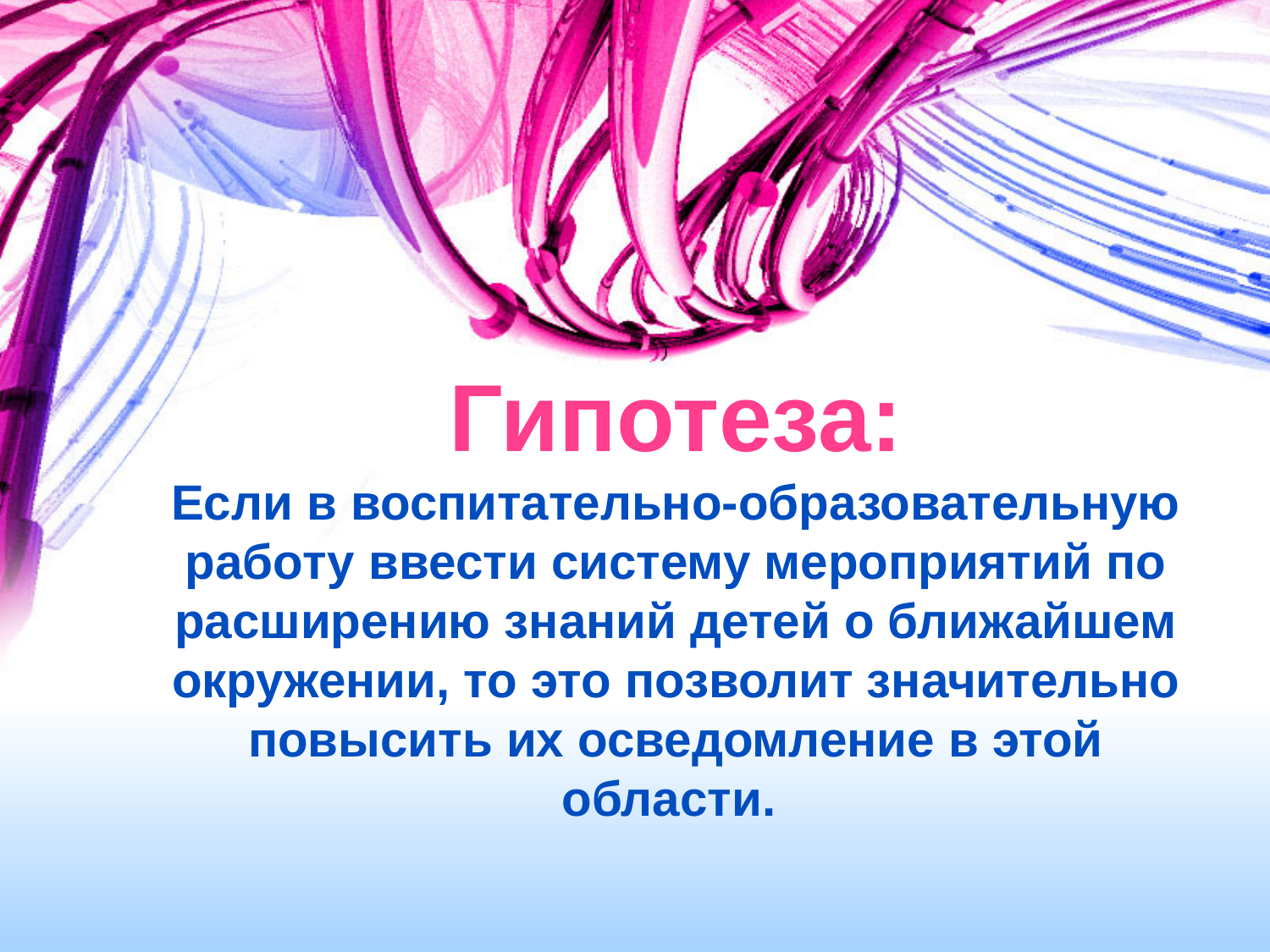

# Гипотеза: Если в воспитательно-образовательную работу ввести систему мероприятий по расширению знаний детей о ближайшем окружении, то это позволит значительно повысить их осведомление в этой области.